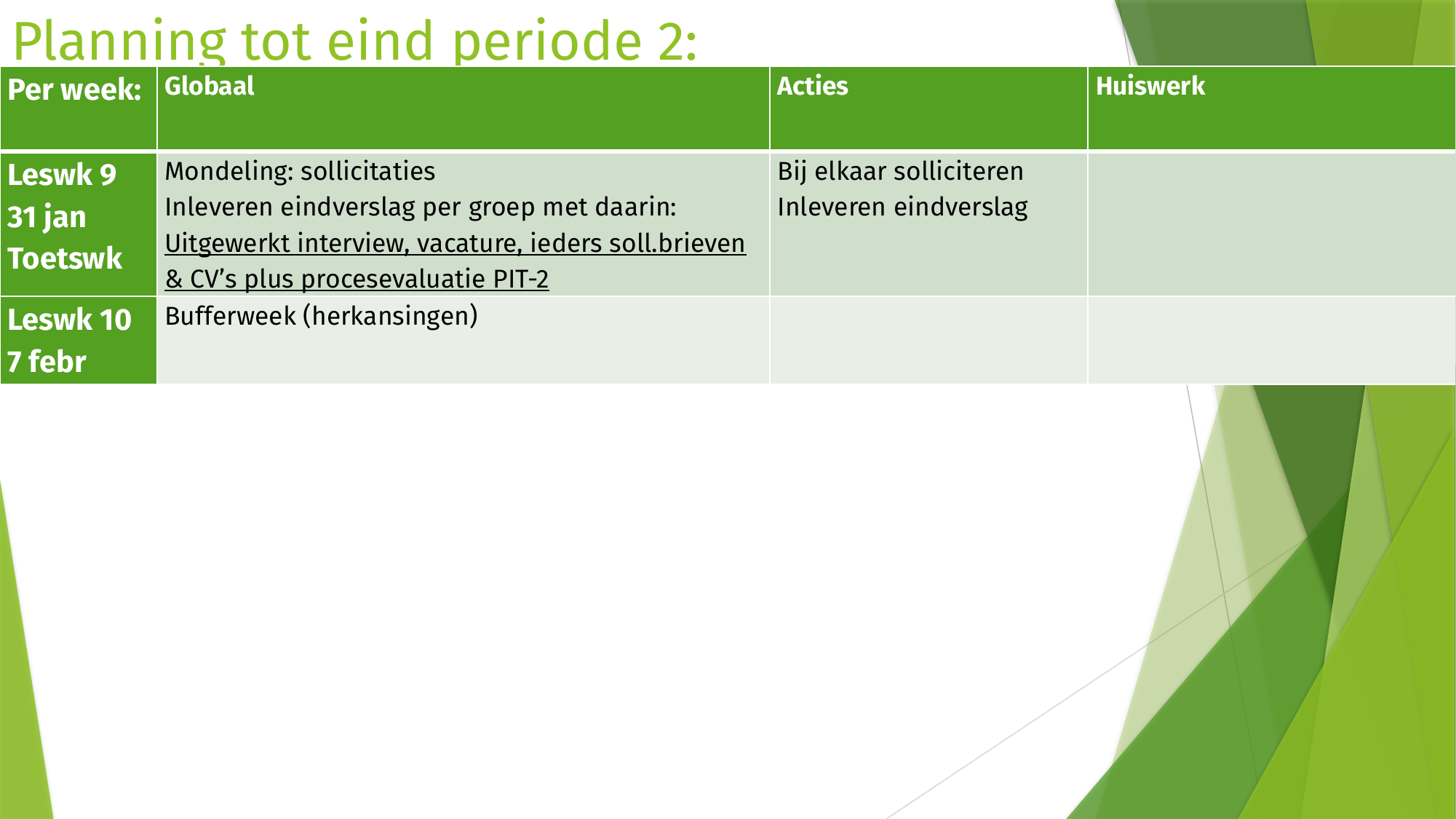

# Planning tot eind periode 2:
| Per week: | Globaal | Acties | Huiswerk |
| --- | --- | --- | --- |
| Leswk 9 31 jan Toetswk | Mondeling: sollicitaties Inleveren eindverslag per groep met daarin: Uitgewerkt interview, vacature, ieders soll.brieven & CV’s plus procesevaluatie PIT-2 | Bij elkaar solliciteren Inleveren eindverslag |  |
| Leswk 10 7 febr | Bufferweek (herkansingen) |  |  |